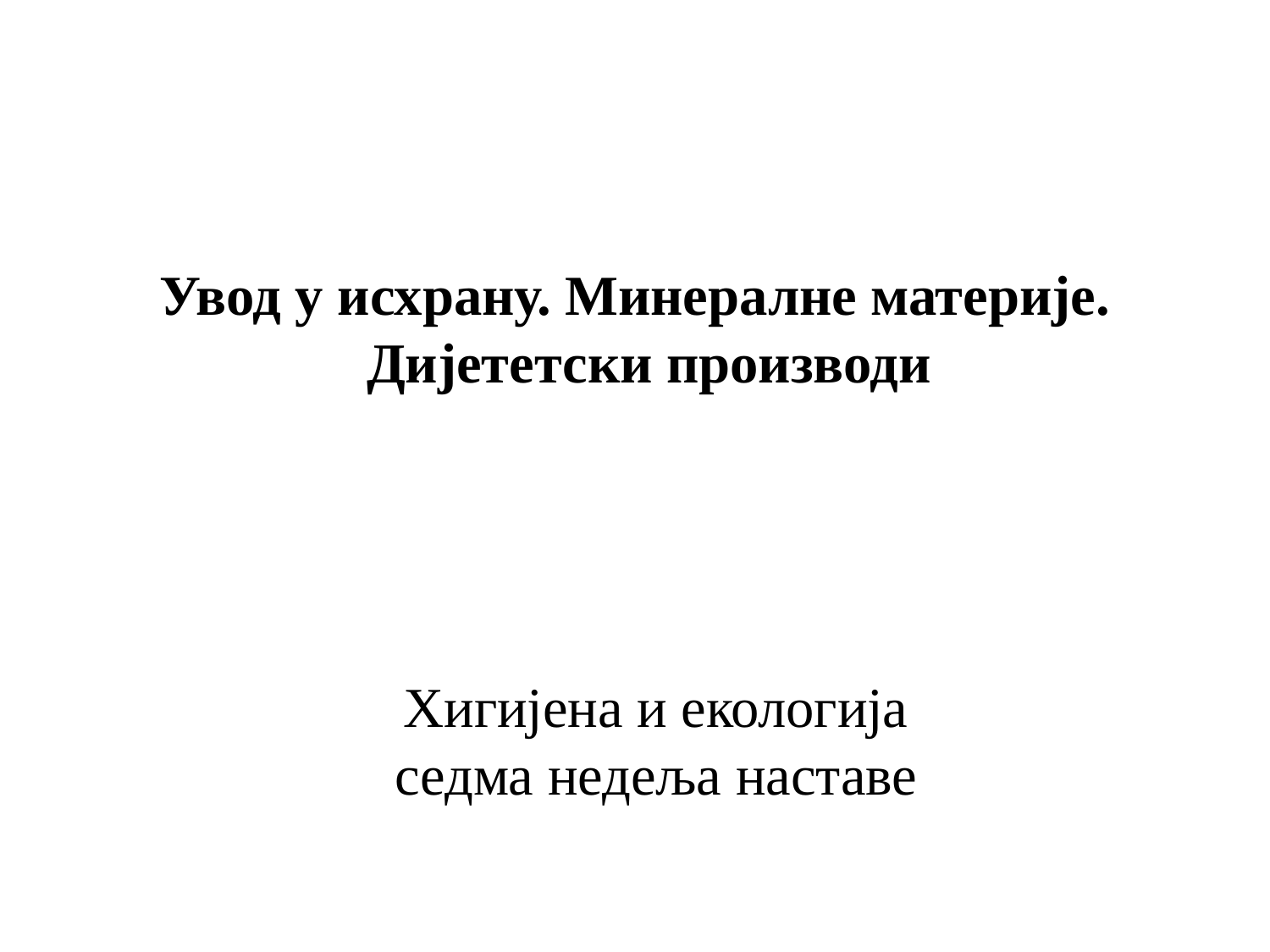

Увод у исхрану. Минералне материје. Дијететски производи

Хигијена и екологија
седма недеља наставе